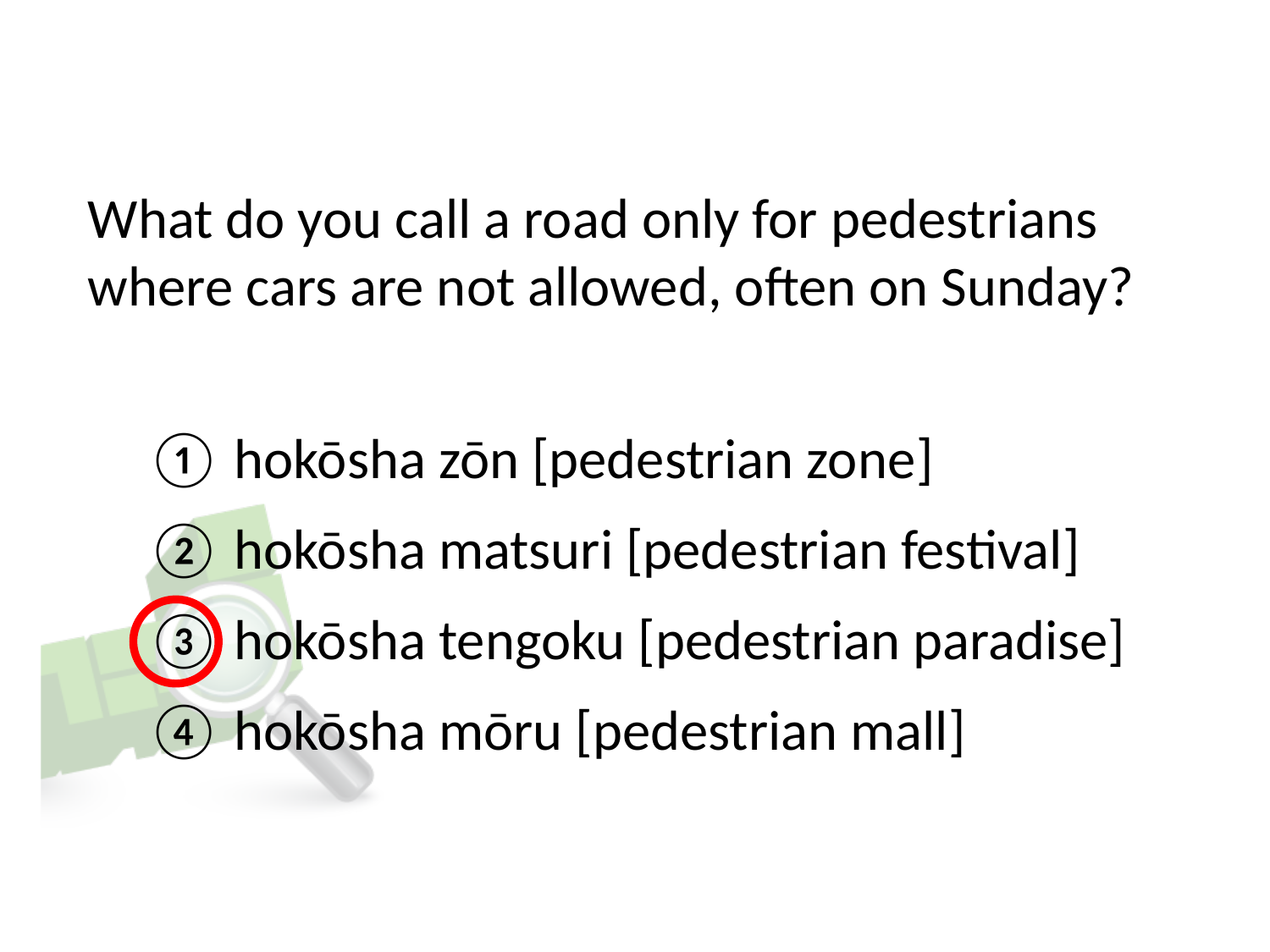

# What do you call a road only for pedestrians where cars are not allowed, often on Sunday?
① hokōsha zōn [pedestrian zone]
② hokōsha matsuri [pedestrian festival]
③ hokōsha tengoku [pedestrian paradise]
④ hokōsha mōru [pedestrian mall]